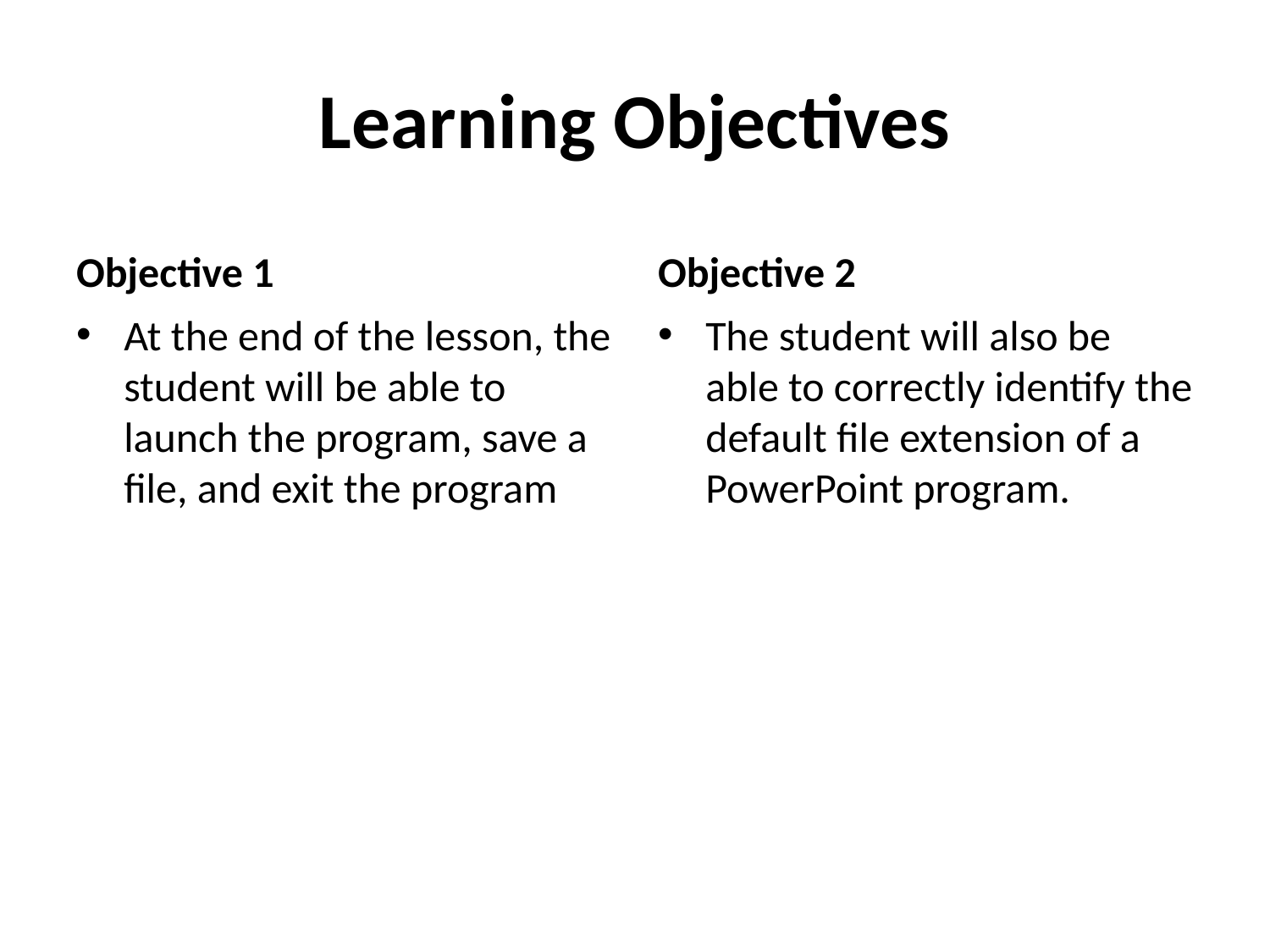

# Learning Objectives
Objective 1
Objective 2
At the end of the lesson, the student will be able to launch the program, save a file, and exit the program
The student will also be able to correctly identify the default file extension of a PowerPoint program.